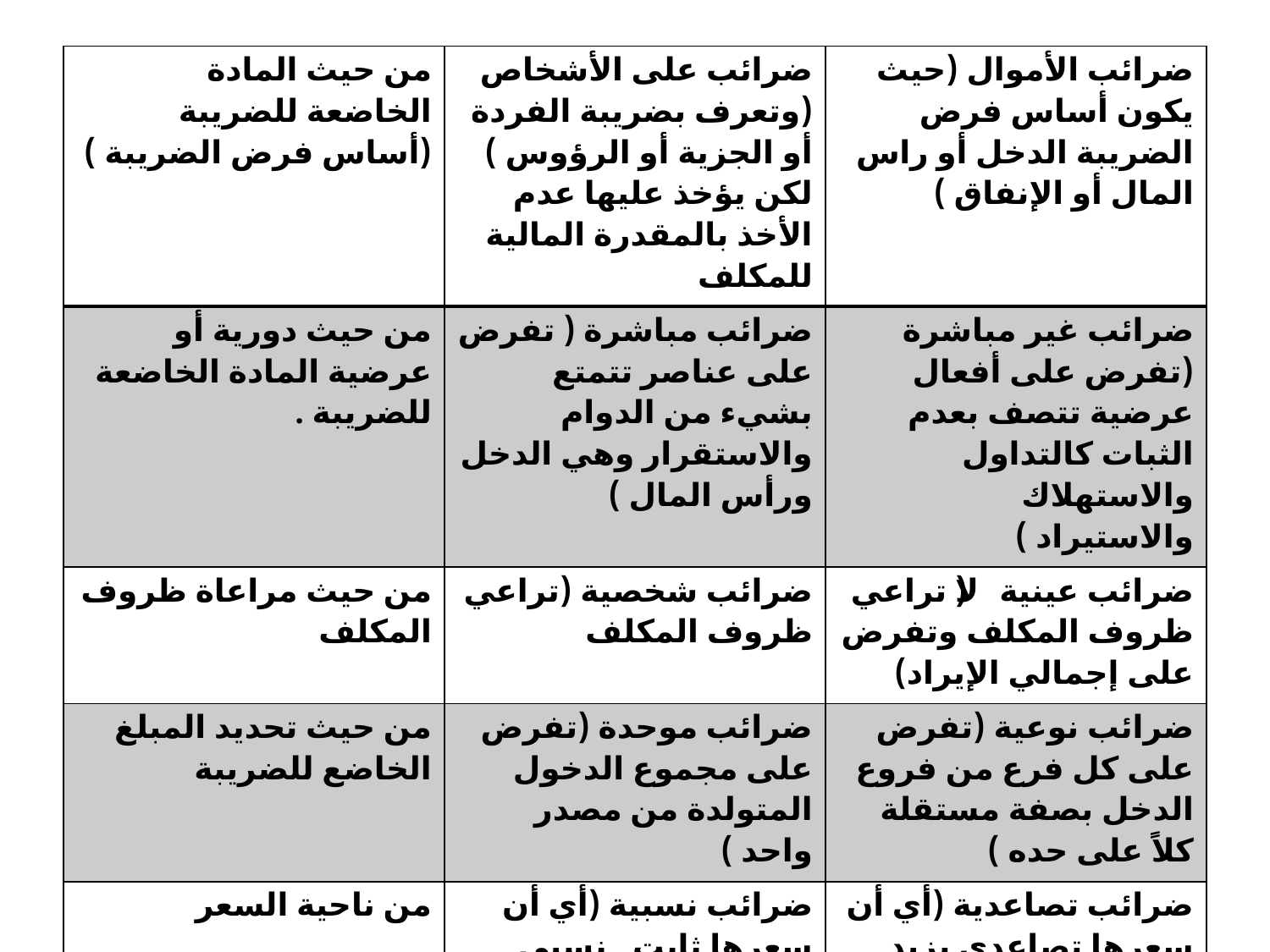

| من حيث المادة الخاضعة للضريبة (أساس فرض الضريبة ) | ضرائب على الأشخاص (وتعرف بضريبة الفردة أو الجزية أو الرؤوس ) لكن يؤخذ عليها عدم الأخذ بالمقدرة المالية للمكلف | ضرائب الأموال (حيث يكون أساس فرض الضريبة الدخل أو راس المال أو الإنفاق ) |
| --- | --- | --- |
| من حيث دورية أو عرضية المادة الخاضعة للضريبة . | ضرائب مباشرة ( تفرض على عناصر تتمتع بشيء من الدوام والاستقرار وهي الدخل ورأس المال ) | ضرائب غير مباشرة (تفرض على أفعال عرضية تتصف بعدم الثبات كالتداول والاستهلاك والاستيراد ) |
| من حيث مراعاة ظروف المكلف | ضرائب شخصية (تراعي ظروف المكلف | ضرائب عينية (لا تراعي ظروف المكلف وتفرض على إجمالي الإيراد) |
| من حيث تحديد المبلغ الخاضع للضريبة | ضرائب موحدة (تفرض على مجموع الدخول المتولدة من مصدر واحد ) | ضرائب نوعية (تفرض على كل فرع من فروع الدخل بصفة مستقلة كلاً على حده ) |
| من ناحية السعر | ضرائب نسبية (أي أن سعرها ثابت , نسبي مهما اختلف الدخل الخاضع للضريبة ) | ضرائب تصاعدية (أي أن سعرها تصاعدي يزيد بزيادة المبلغ الخاضع للضريبة |
| من حيث طريقة التحصيل | ضرائب تحجز من المنبع (كضريبة الرواتب والأجور , وضريبة الأموال المنقولة ) | ضرائب تورد مباشرة للمصلحة (كضريبة المهن الحرة , ضريبة الأرباح التجارية ) |